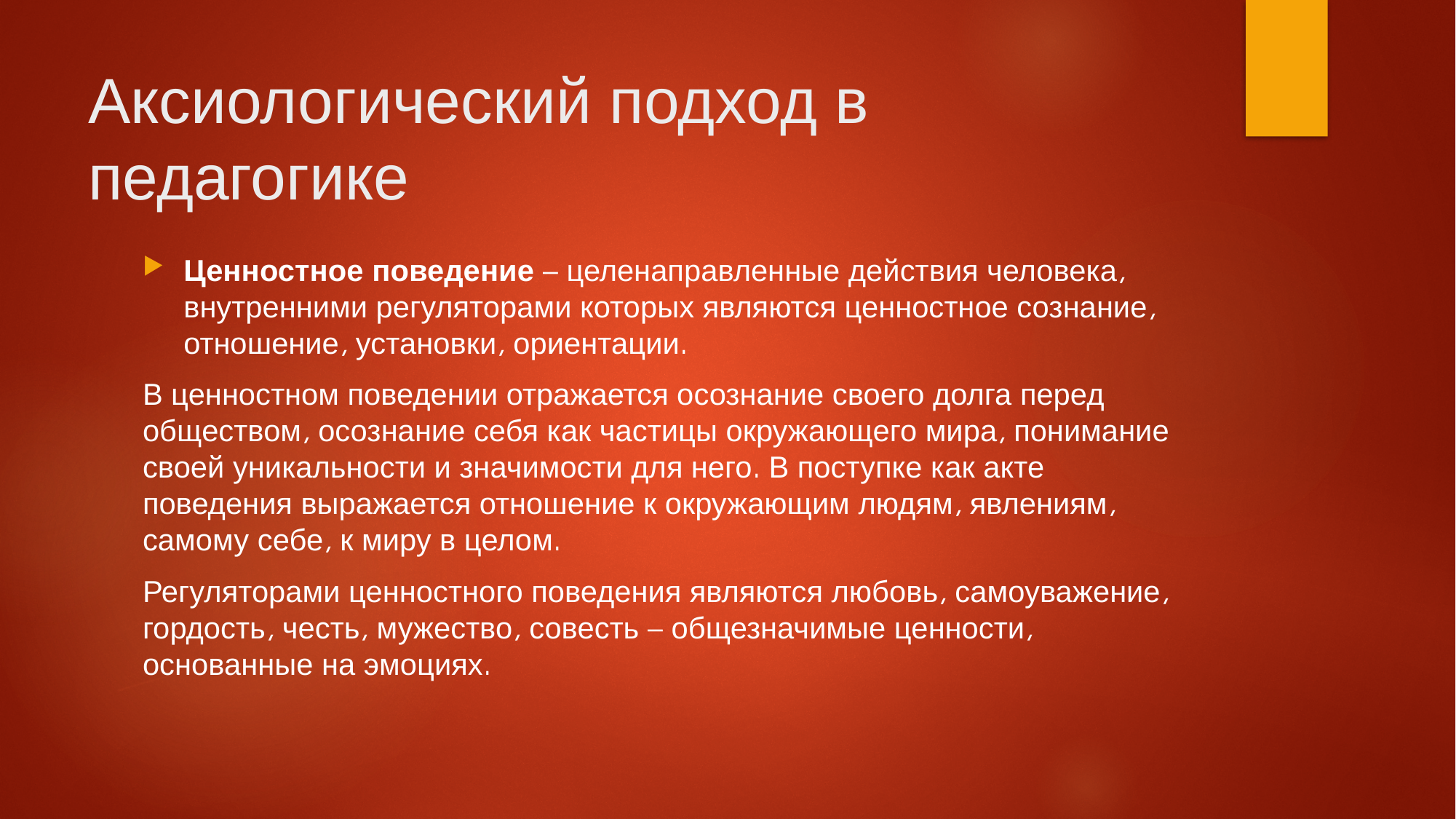

# Аксиологический подход в педагогике
Ценностное поведение – целенаправленные действия человека, внутренними регуляторами которых являются ценностное сознание, отношение, установки, ориентации.
В ценностном поведении отражается осознание своего долга перед обществом, осознание себя как частицы окружающего мира, понимание своей уникальности и значимости для него. В поступке как акте поведения выражается отношение к окружающим людям, явлениям, самому себе, к миру в целом.
Регуляторами ценностного поведения являются любовь, самоуважение, гордость, честь, мужество, совесть – общезначимые ценности, основанные на эмоциях.